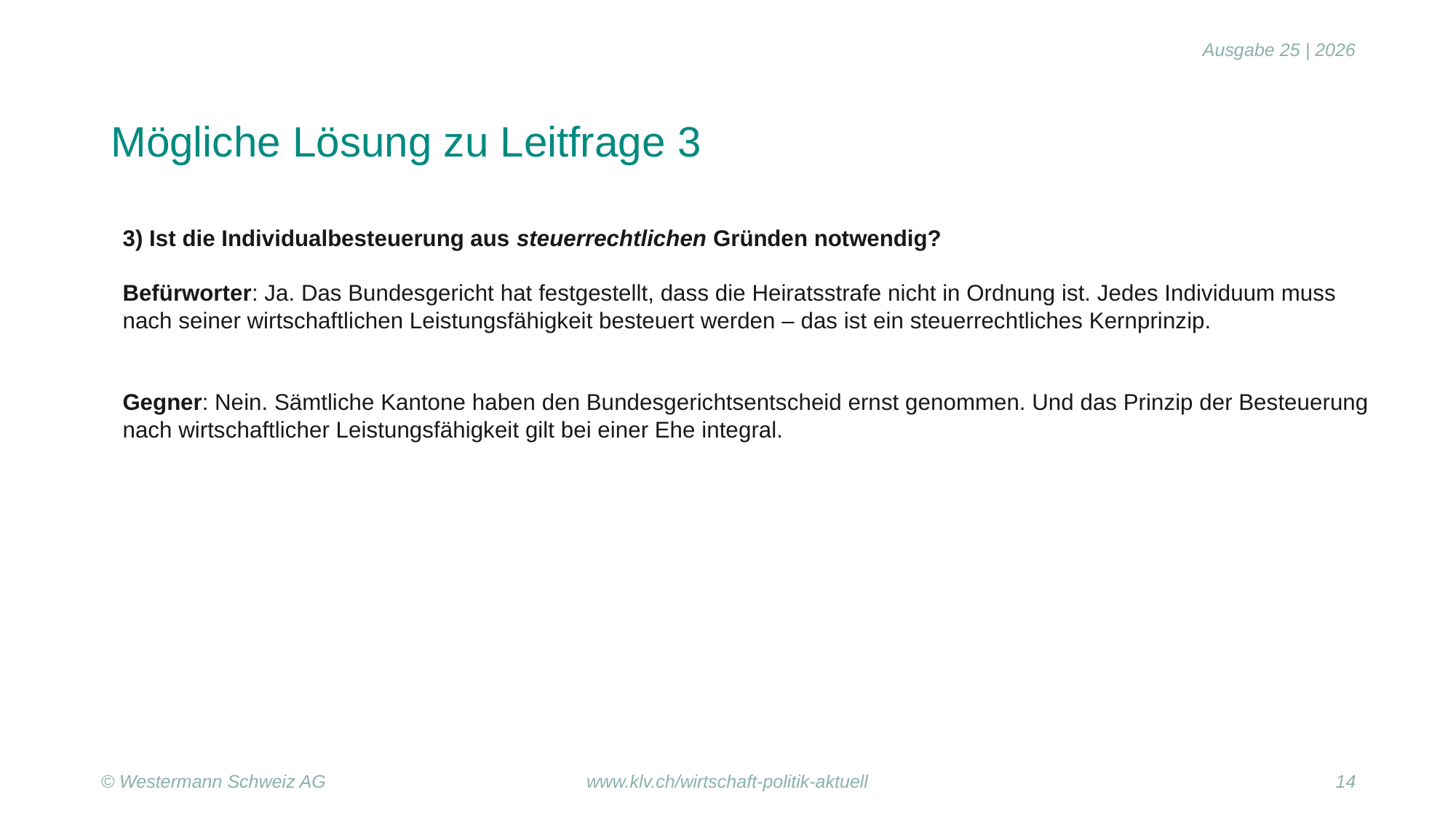

Mögliche Lösung zu Leitfrage 3
3) Ist die Individualbesteuerung aus steuerrechtlichen Gründen notwendig?
Befürworter: Ja. Das Bundesgericht hat festgestellt, dass die Heiratsstrafe nicht in Ordnung ist. Jedes Individuum muss nach seiner wirtschaftlichen Leistungsfähigkeit besteuert werden – das ist ein steuerrechtliches Kernprinzip.

Gegner: Nein. Sämtliche Kantone haben den Bundesgerichtsentscheid ernst genommen. Und das Prinzip der Besteuerung nach wirtschaftlicher Leistungsfähigkeit gilt bei einer Ehe integral.